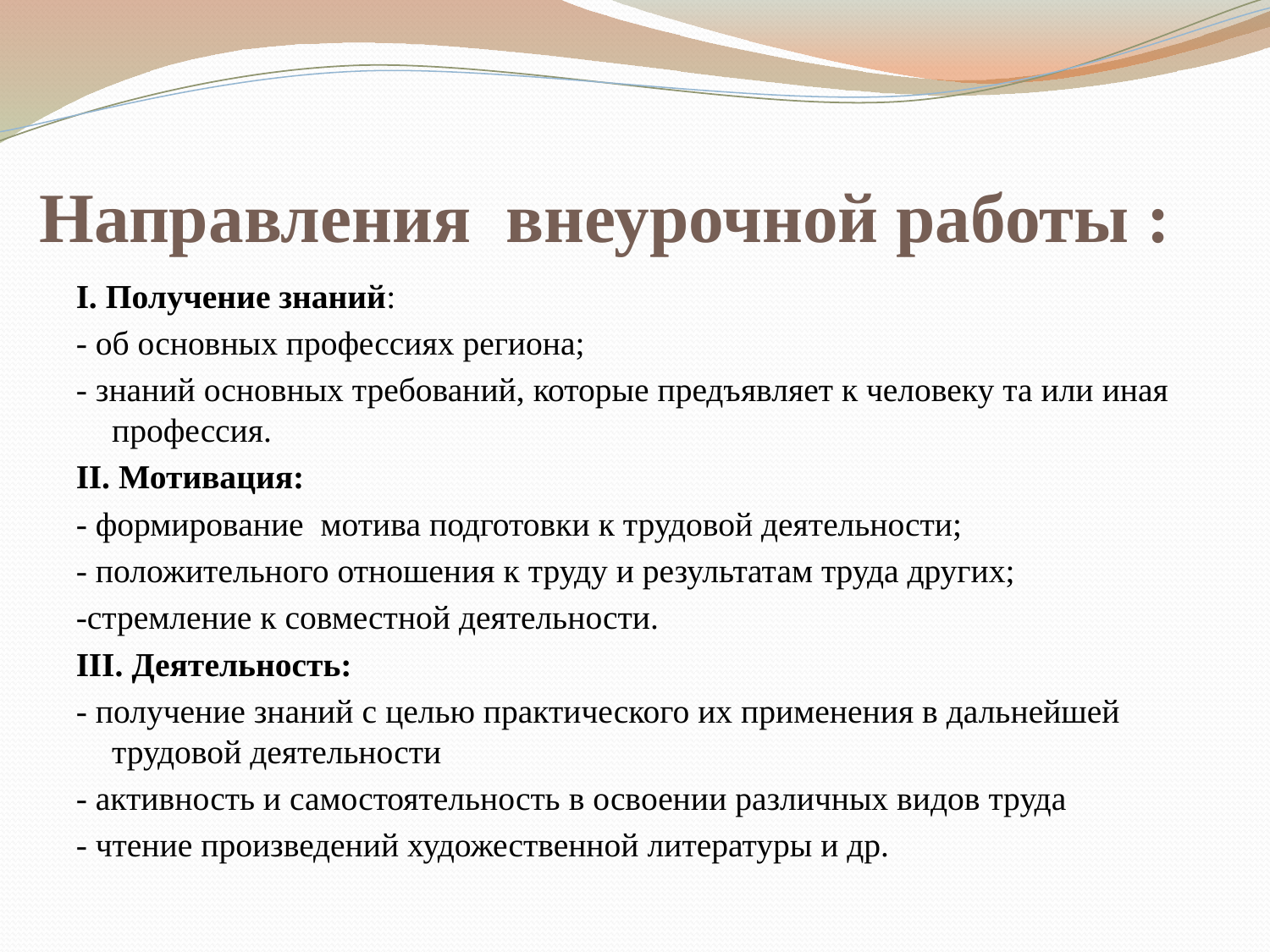

# Направления  внеурочной работы :
I. Получение знаний:
- об основных профессиях региона;
- знаний основных требований, которые предъявляет к человеку та или иная  профессия.
II. Мотивация:
- формирование  мотива подготовки к трудовой деятельности;
- положительного отношения к труду и результатам труда других;
-стремление к совместной деятельности.
III. Деятельность:
- получение знаний с целью практического их применения в дальнейшей трудовой деятельности
- активность и самостоятельность в освоении различных видов труда
- чтение произведений художественной литературы и др.